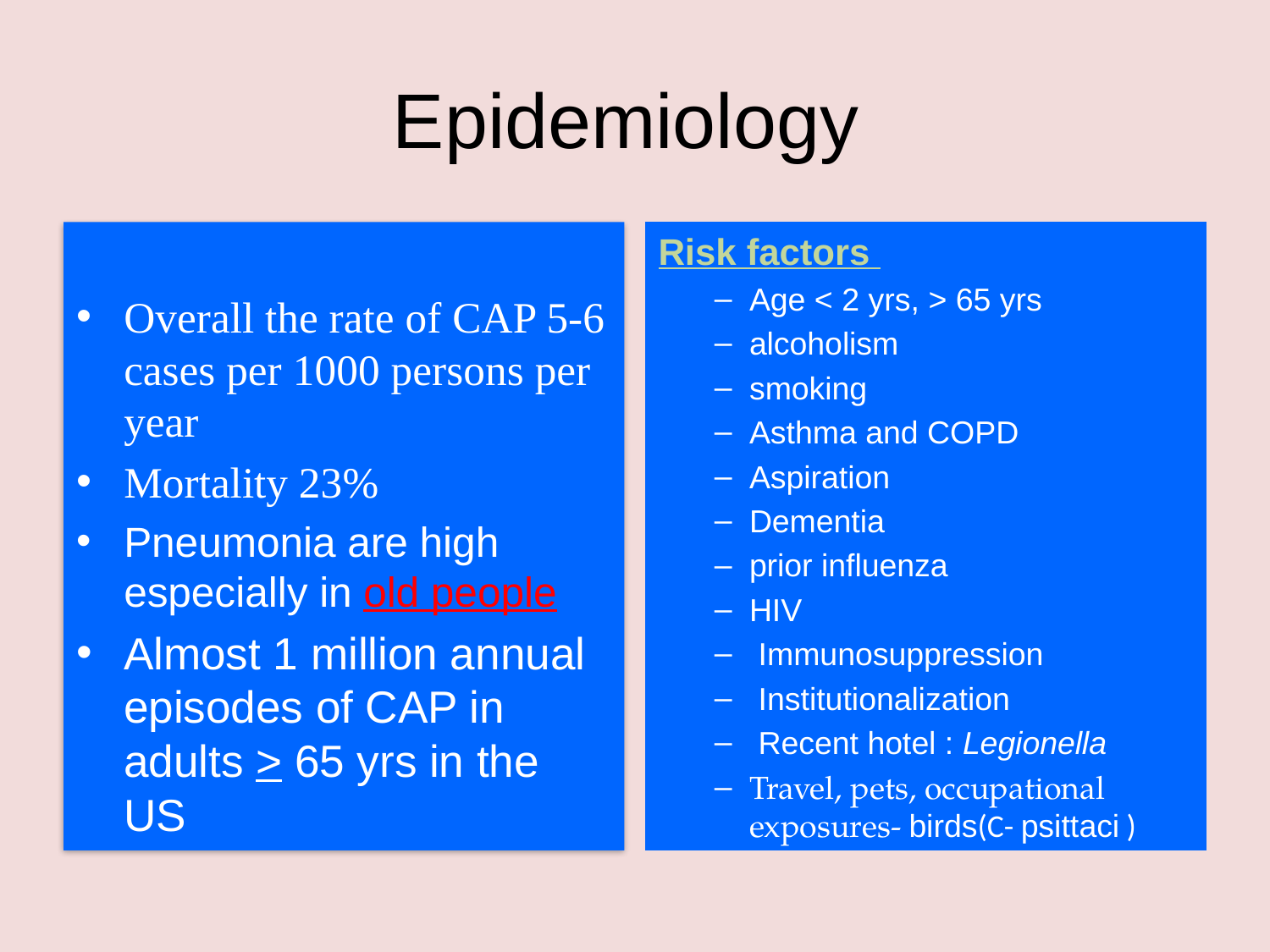

# Epidemiology

Overall the rate of CAP 5-6 cases per 1000 persons per year
Mortality 23%
Pneumonia are high especially in old people
Almost 1 million annual episodes of CAP in adults > 65 yrs in the US

Risk factors
Age < 2 yrs, > 65 yrs
alcoholism
smoking
Asthma and COPD
Aspiration
Dementia
prior influenza
HIV
 Immunosuppression
 Institutionalization
 Recent hotel : Legionella
Travel, pets, occupational exposures- birds(C- psittaci )